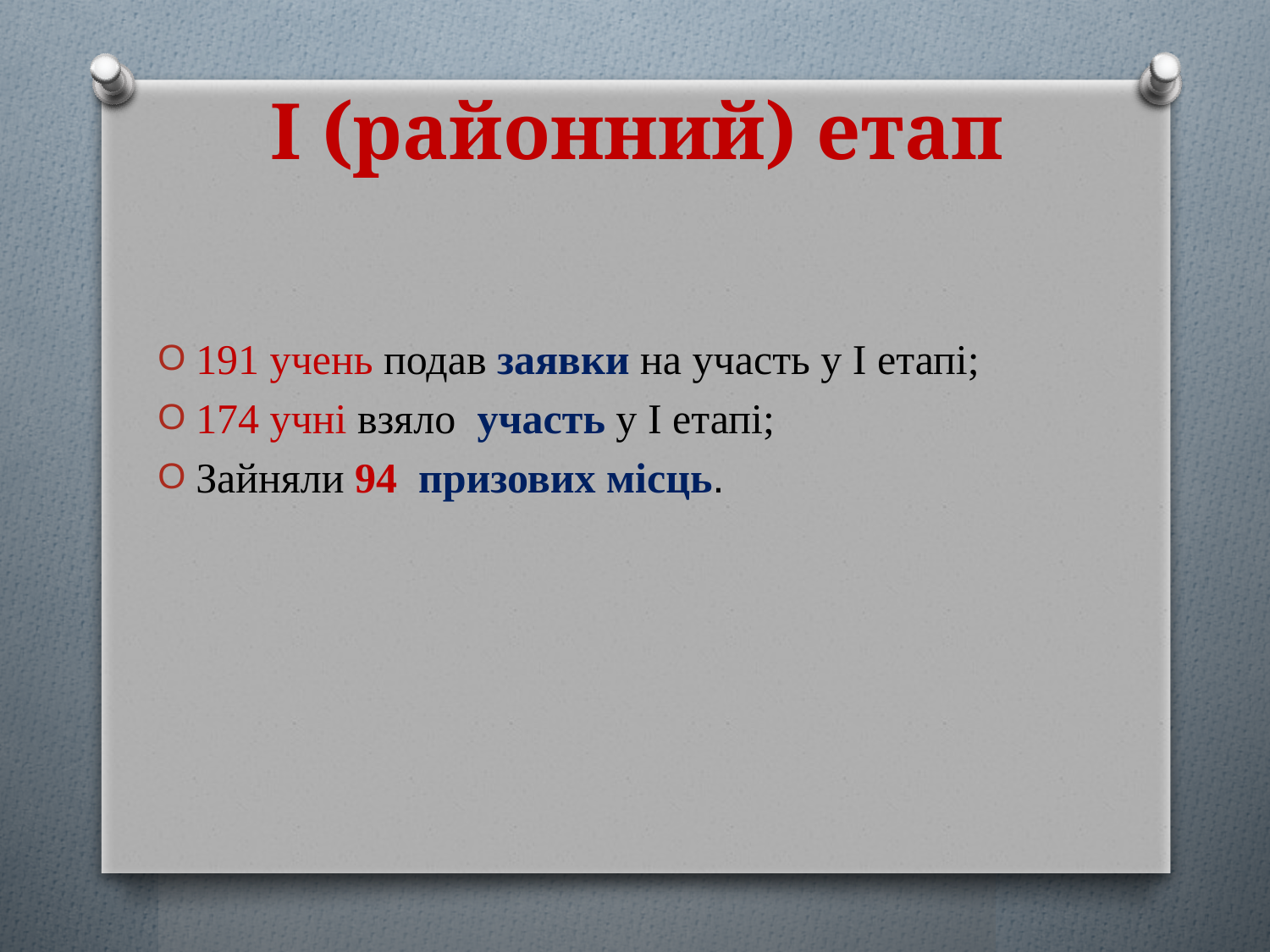

І (районний) етап
191 учень подав заявки на участь у І етапі;
174 учні взяло  участь у І етапі;
Зайняли 94  призових місць.